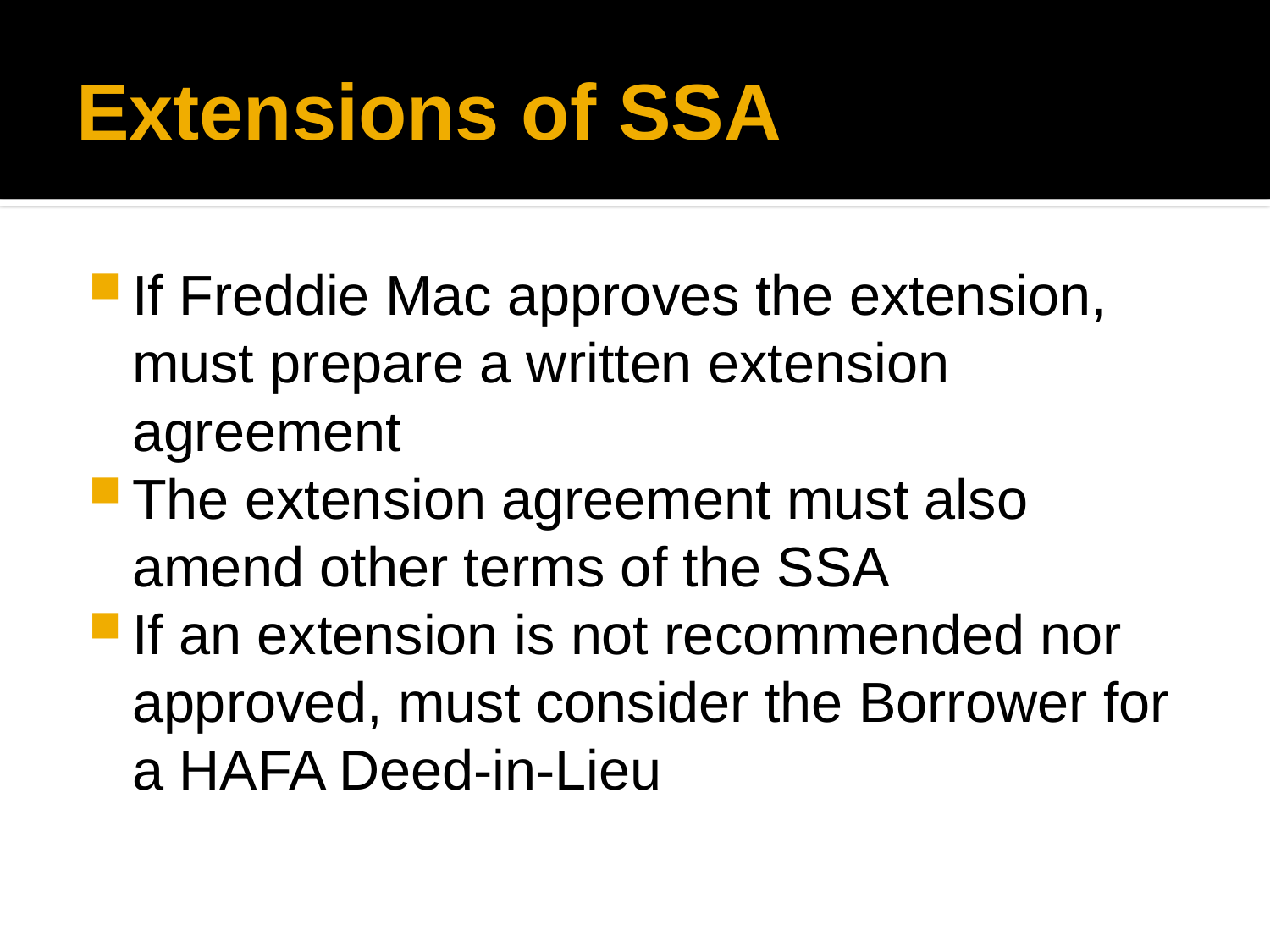

# Extensions of SSA
If Freddie Mac approves the extension, must prepare a written extension agreement
The extension agreement must also amend other terms of the SSA
If an extension is not recommended nor approved, must consider the Borrower for a HAFA Deed-in-Lieu